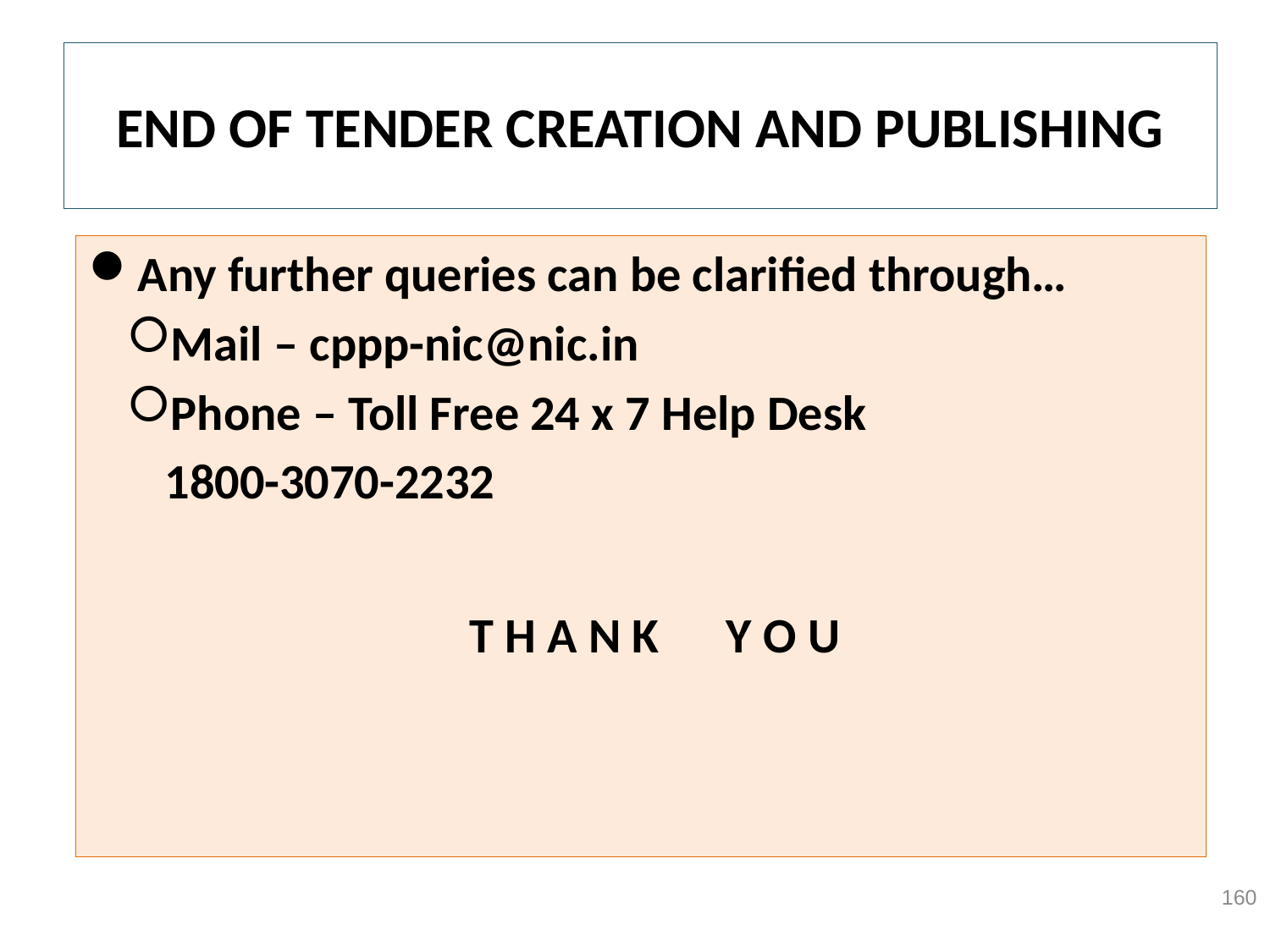

END OF TENDER CREATION AND PUBLISHING
Any further queries can be clarified through…
Mail – cppp-nic@nic.in
Phone – Toll Free 24 x 7 Help Desk
	1800-3070-2232

T H A N K      Y O U

160